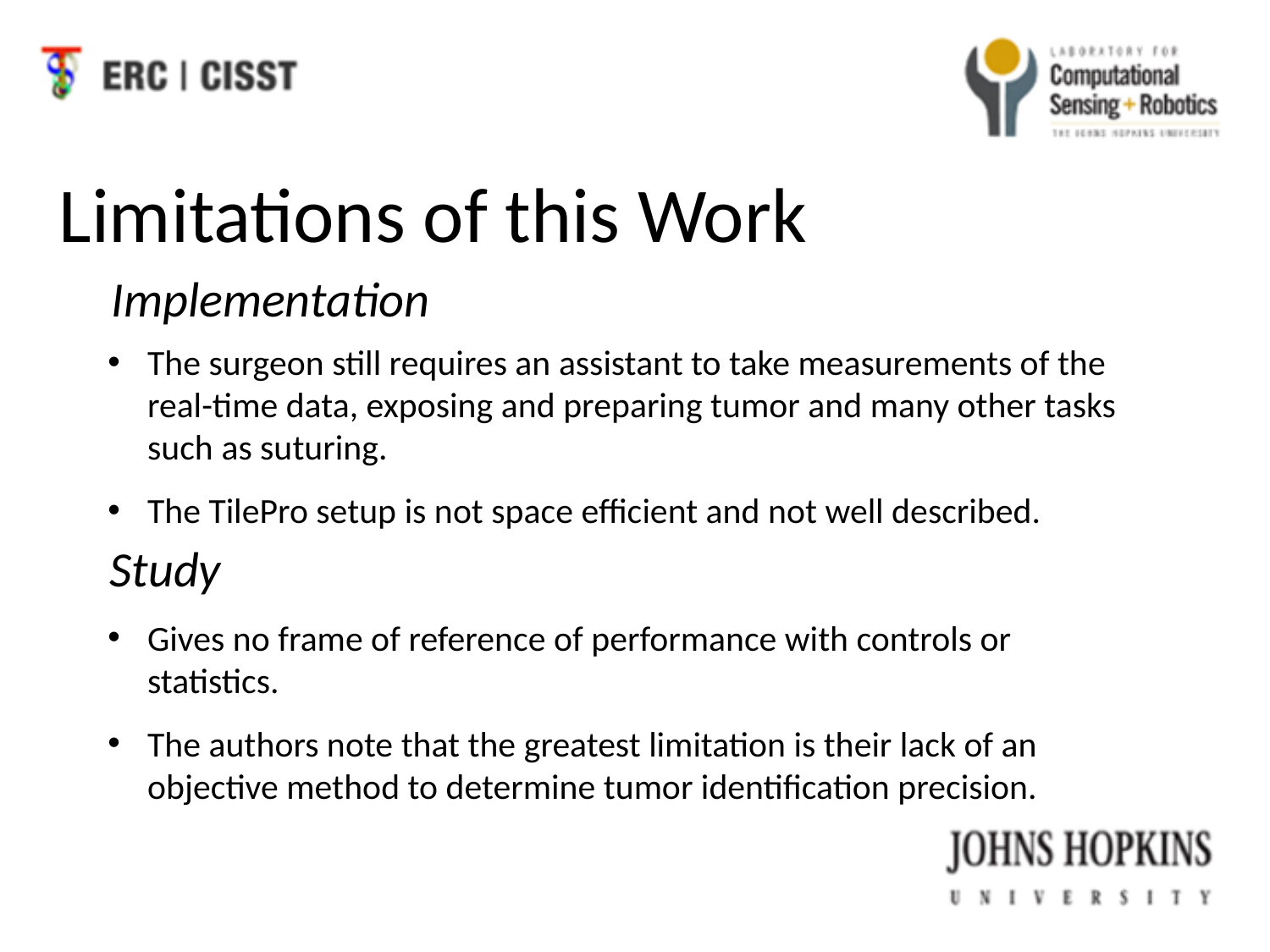

Limitations of this Work
Implementation
The surgeon still requires an assistant to take measurements of the real-time data, exposing and preparing tumor and many other tasks such as suturing.
The TilePro setup is not space efficient and not well described.
Study
Gives no frame of reference of performance with controls or statistics.
The authors note that the greatest limitation is their lack of an objective method to determine tumor identification precision.